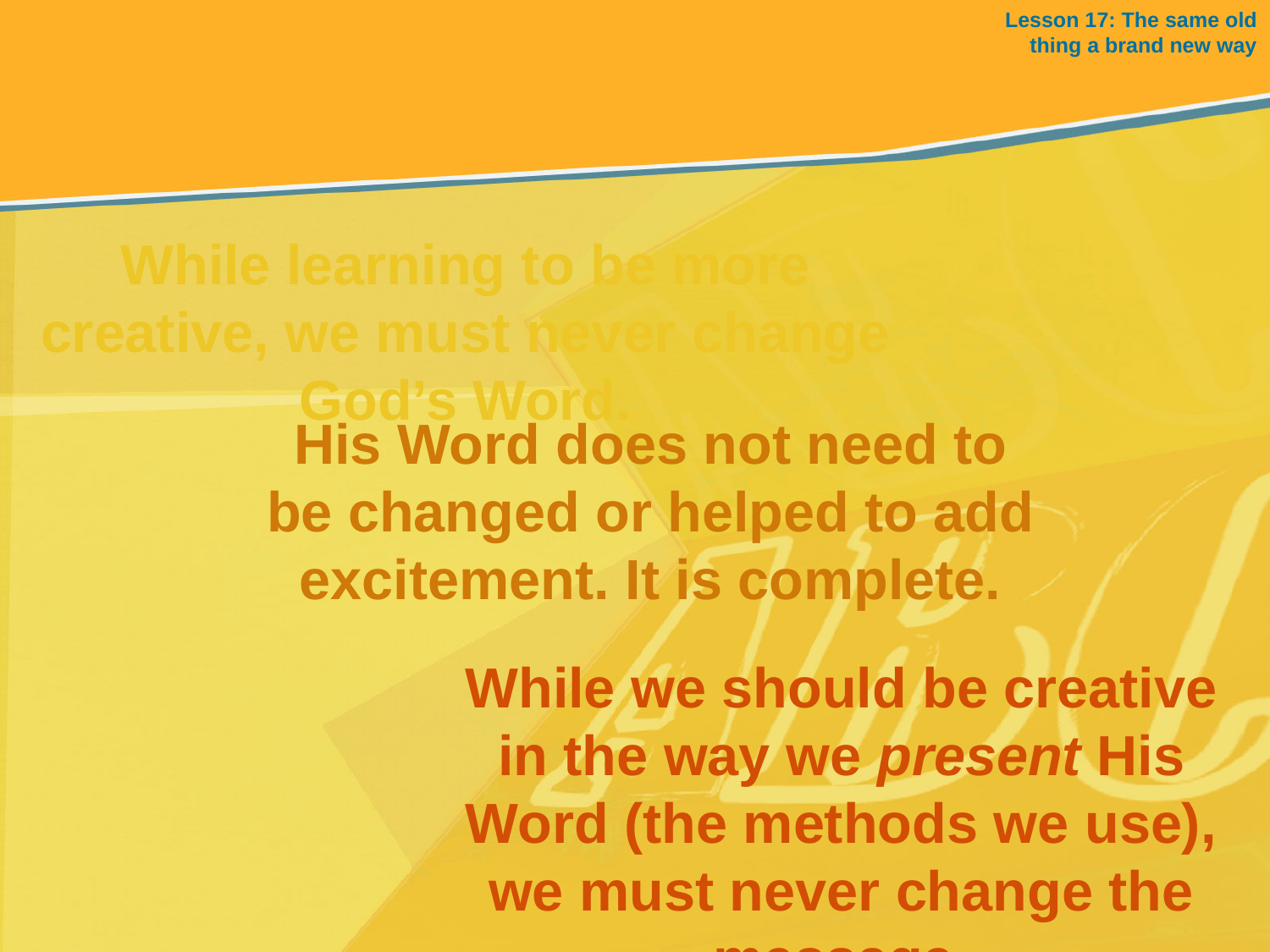

Lesson 17: The same old thing a brand new way
While learning to be more creative, we must never change God’s Word.
His Word does not need to be changed or helped to add excitement. It is complete.
While we should be creative in the way we present His Word (the methods we use), we must never change the message.